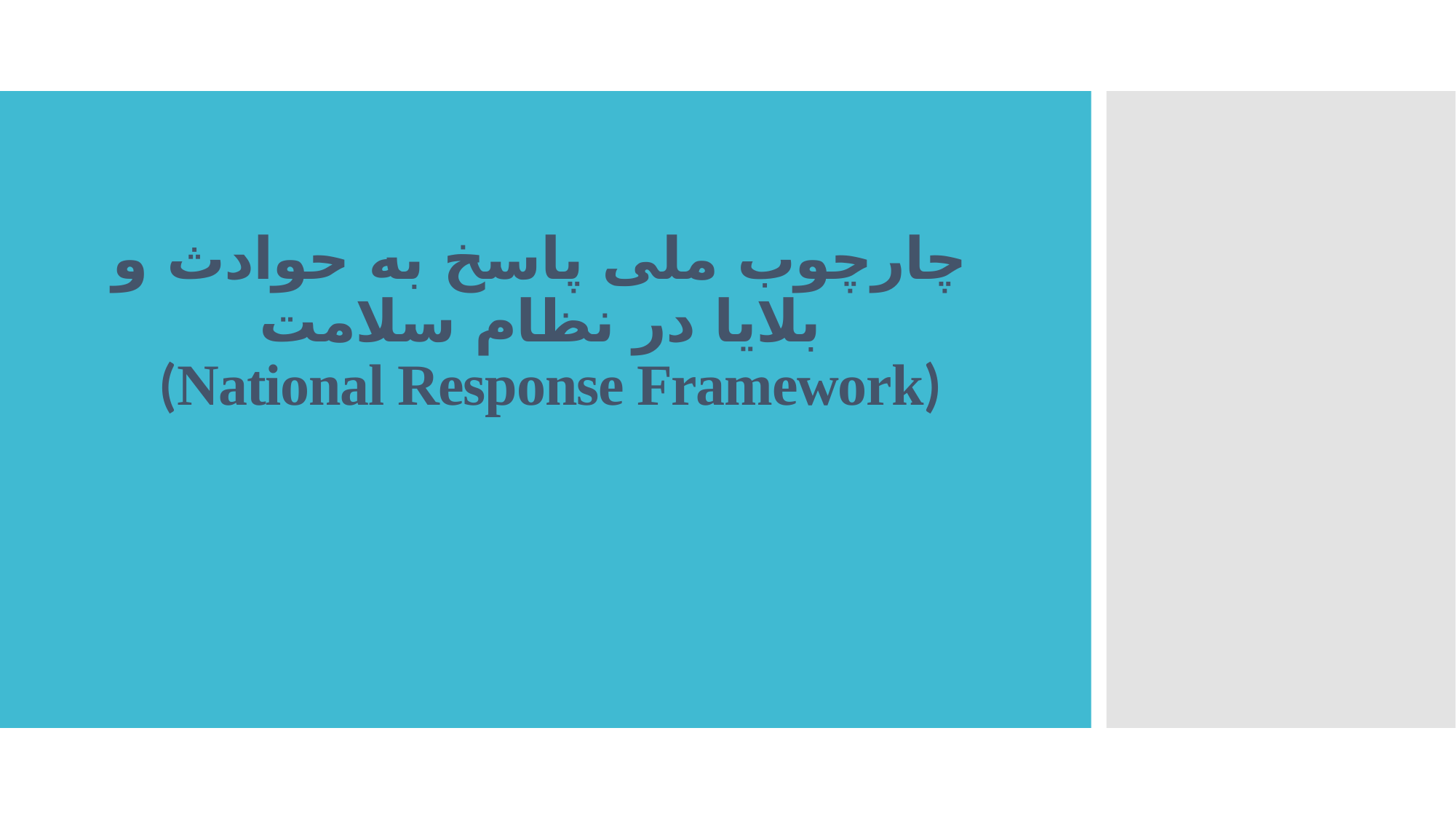

# چارچوب ملی پاسخ به حوادث و بلایا در نظام سلامت (National Response Framework)